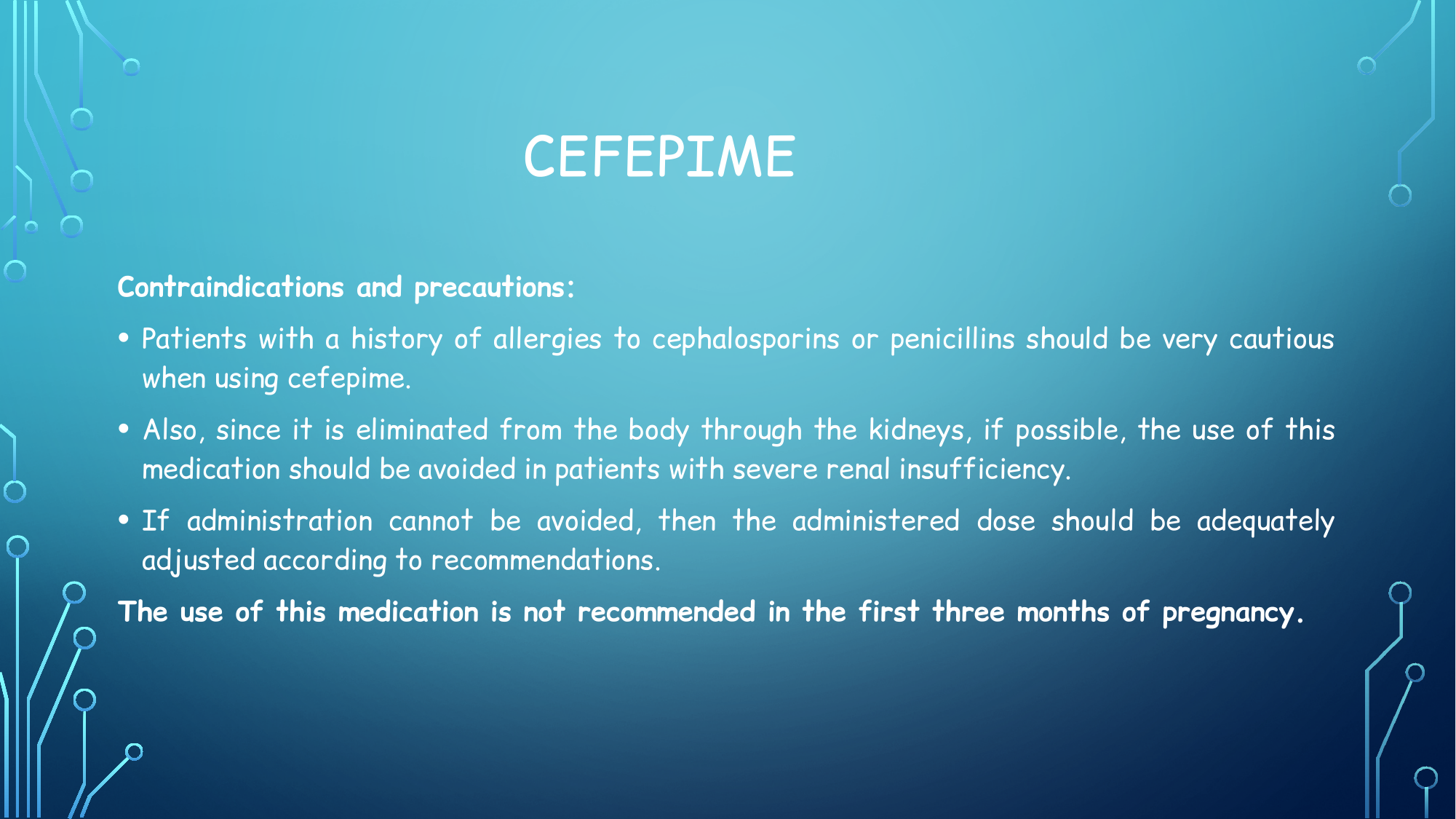

# Cefepime
Contraindications and precautions:
Patients with a history of allergies to cephalosporins or penicillins should be very cautious when using cefepime.
Also, since it is eliminated from the body through the kidneys, if possible, the use of this medication should be avoided in patients with severe renal insufficiency.
If administration cannot be avoided, then the administered dose should be adequately adjusted according to recommendations.
The use of this medication is not recommended in the first three months of pregnancy.